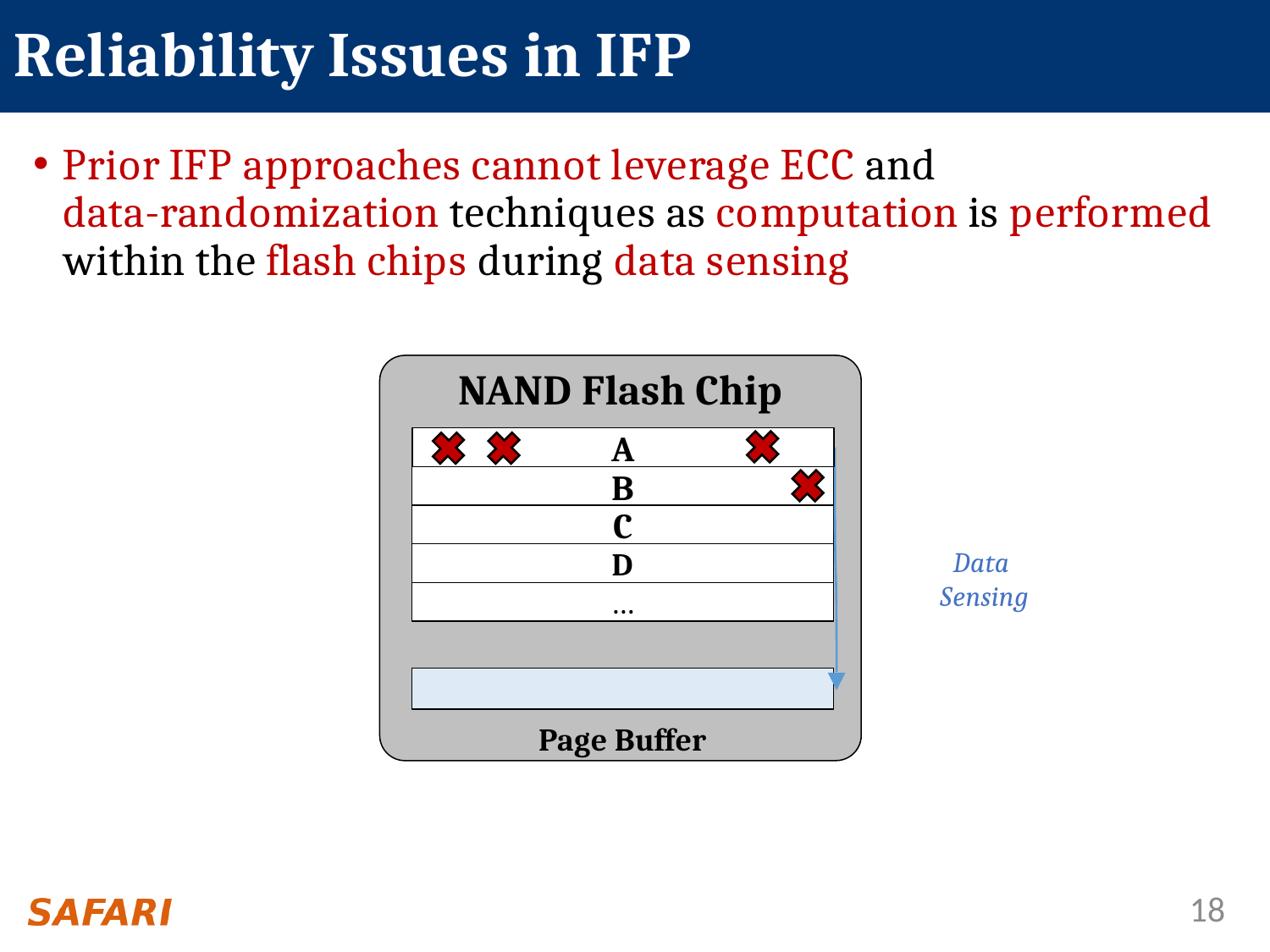

# Reliability Issues in IFP
Prior IFP approaches cannot leverage ECC and
data-randomization techniques as computation is performed within the flash chips during data sensing

NAND Flash Chip
A

A

B
B

C
Data
Sensing
D
…

Page Buffer